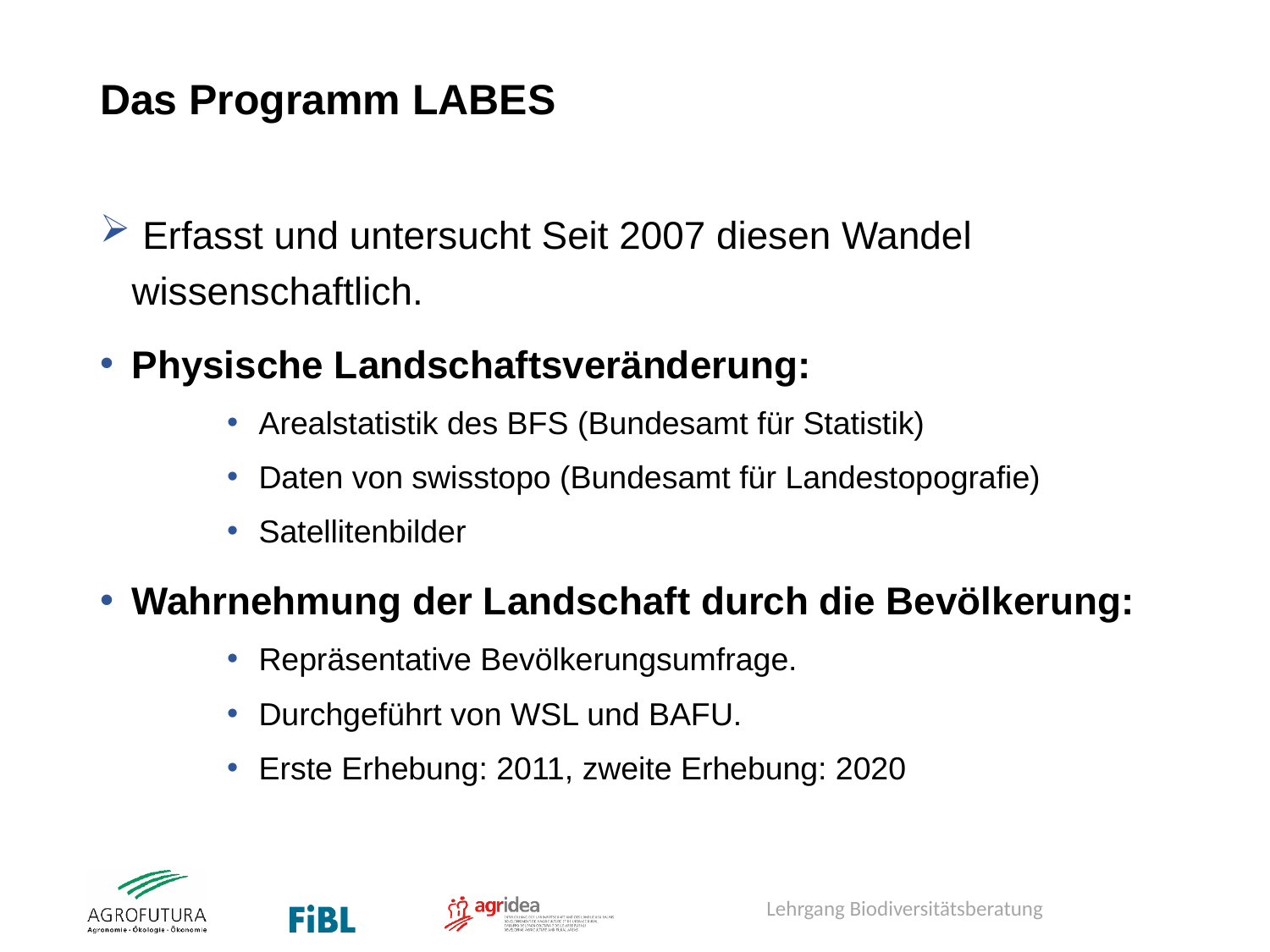

# Das Programm LABES
 Erfasst und untersucht Seit 2007 diesen Wandel wissenschaftlich.
Physische Landschaftsveränderung:
Arealstatistik des BFS (Bundesamt für Statistik)
Daten von swisstopo (Bundesamt für Landestopografie)
Satellitenbilder
Wahrnehmung der Landschaft durch die Bevölkerung:
Repräsentative Bevölkerungsumfrage.
Durchgeführt von WSL und BAFU.
Erste Erhebung: 2011, zweite Erhebung: 2020

Lehrgang Biodiversitätsberatung